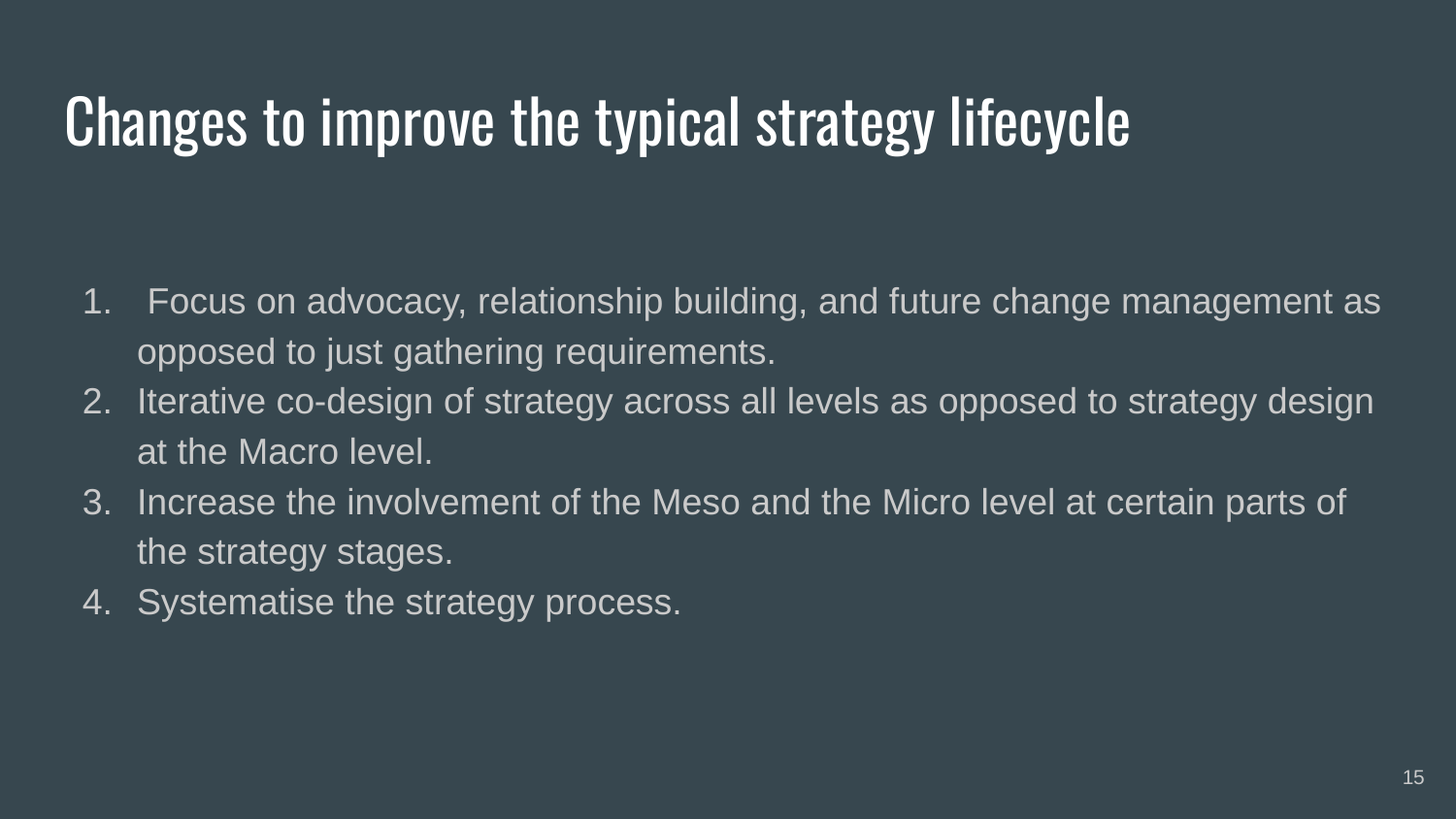

# Changes to improve the typical strategy lifecycle
 Focus on advocacy, relationship building, and future change management as opposed to just gathering requirements.
Iterative co-design of strategy across all levels as opposed to strategy design at the Macro level.
Increase the involvement of the Meso and the Micro level at certain parts of the strategy stages.
Systematise the strategy process.
15